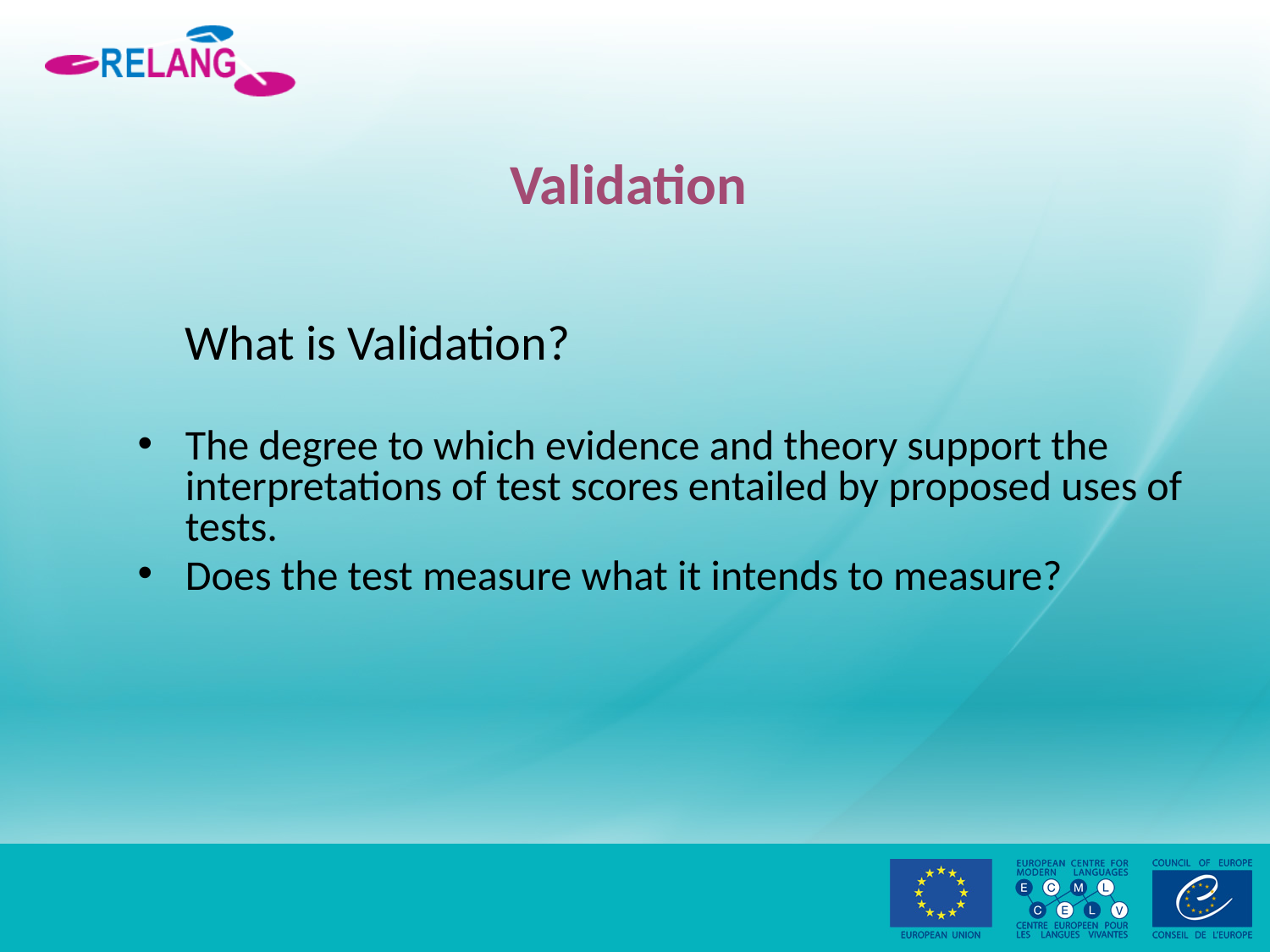

# Validation
	What is Validation?

The degree to which evidence and theory support the interpretations of test scores entailed by proposed uses of tests.
Does the test measure what it intends to measure?